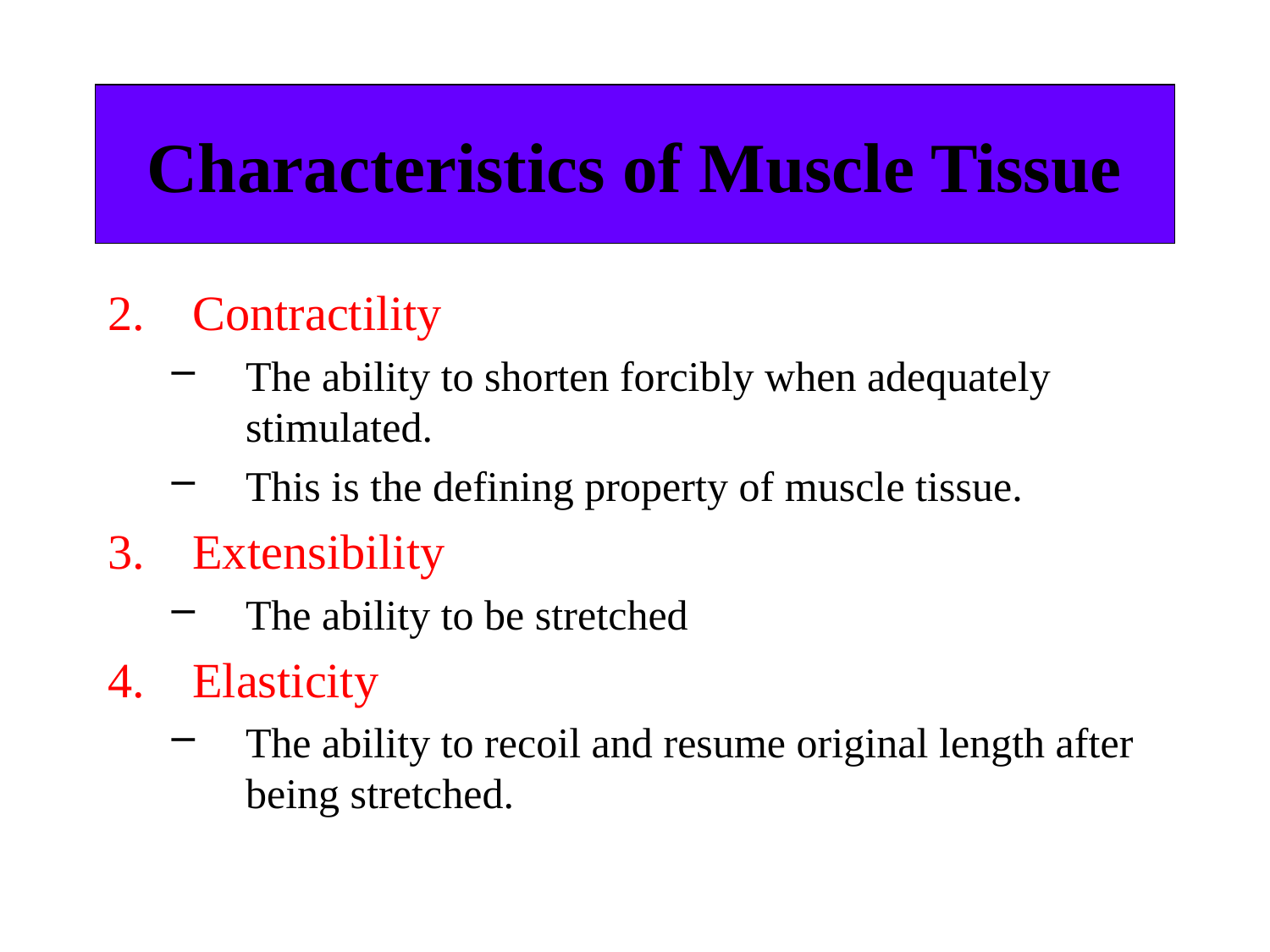

# Characteristics of Muscle Tissue
Contractility
The ability to shorten forcibly when adequately stimulated.
This is the defining property of muscle tissue.
Extensibility
The ability to be stretched
Elasticity
The ability to recoil and resume original length after being stretched.